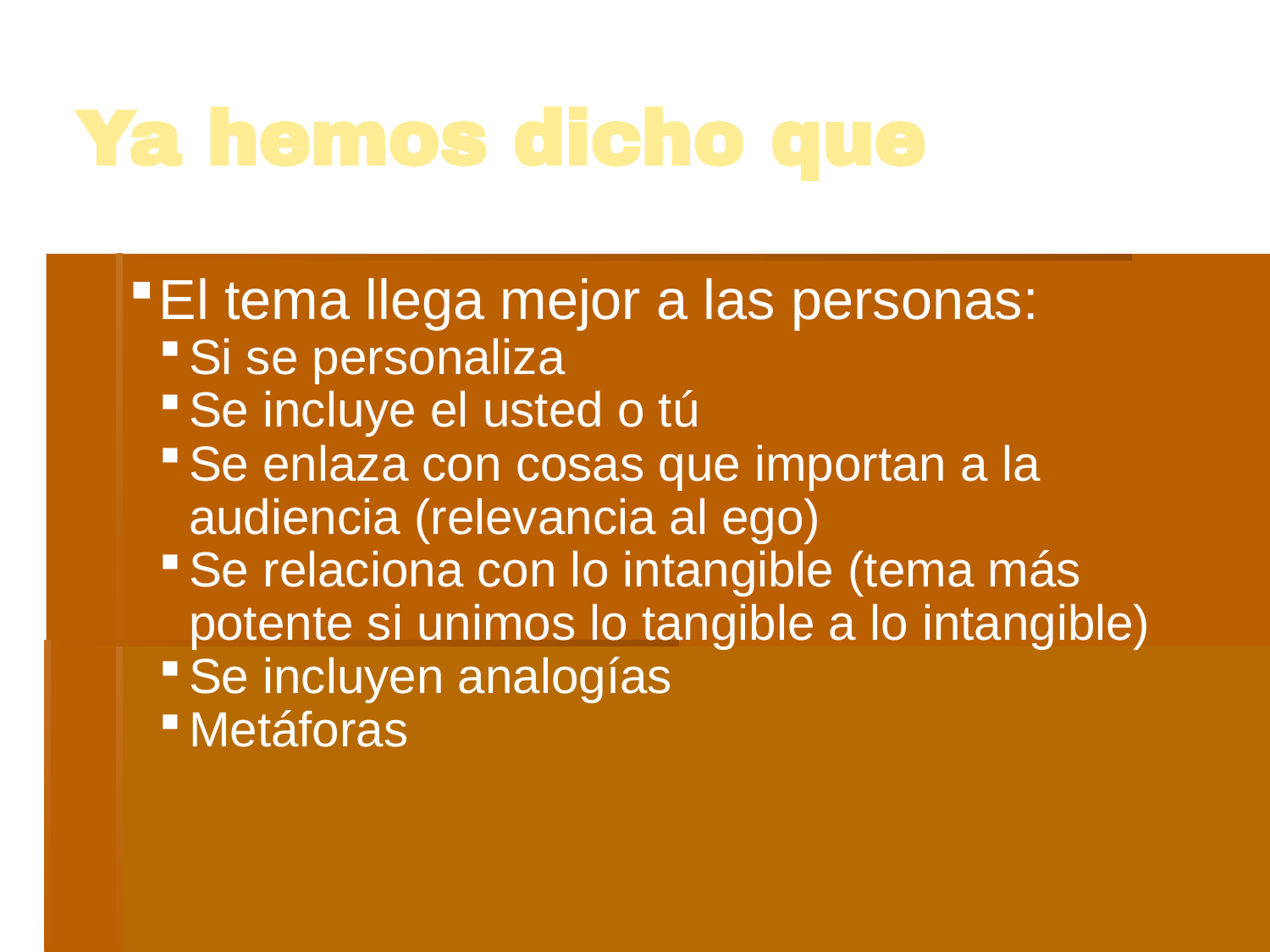

Ya hemos dicho que
El tema llega mejor a las personas:
Si se personaliza
Se incluye el usted o tú
Se enlaza con cosas que importan a la audiencia (relevancia al ego)
Se relaciona con lo intangible (tema más potente si unimos lo tangible a lo intangible)
Se incluyen analogías
Metáforas